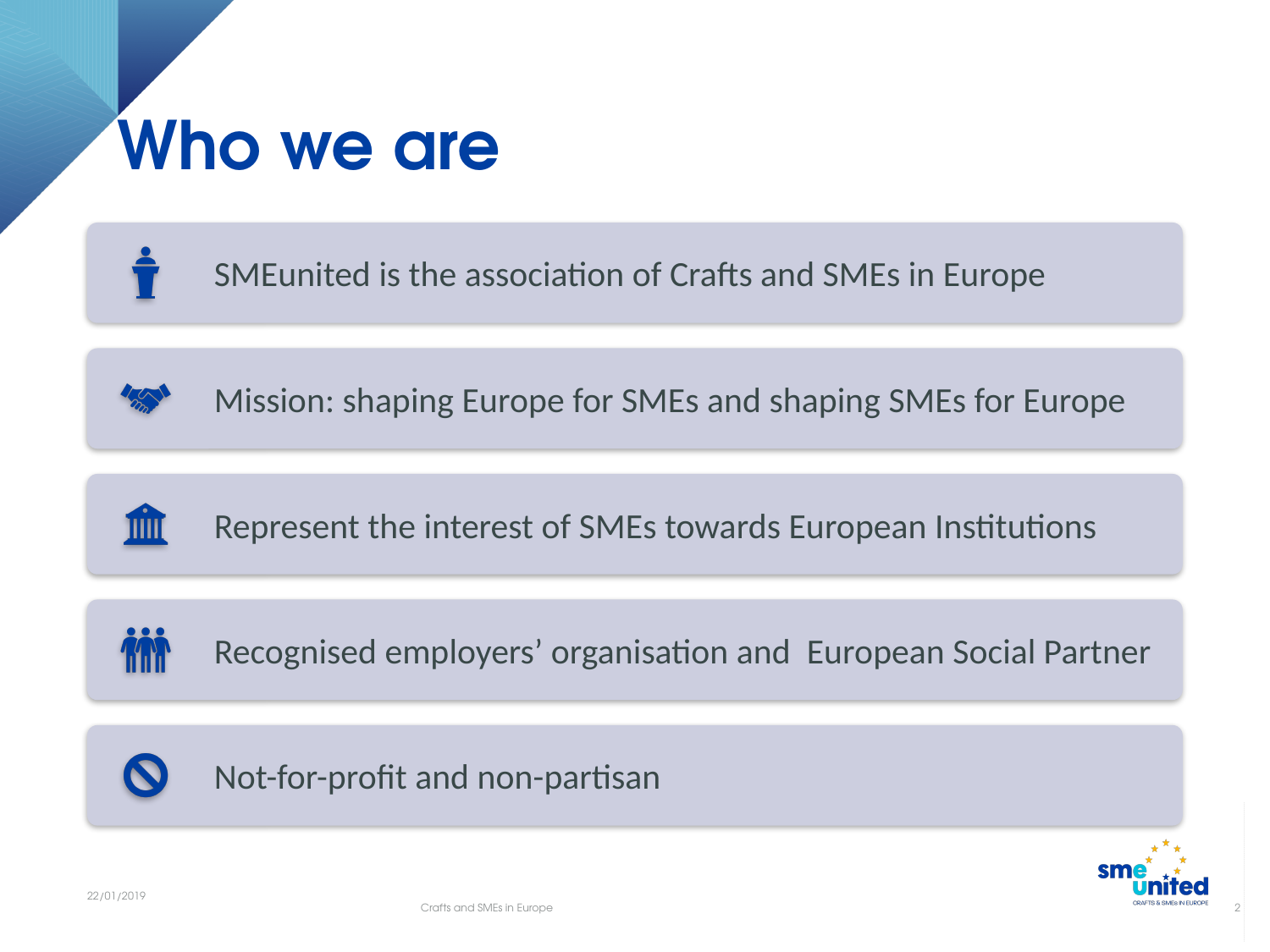

# Who we are
SMEunited is the association of Crafts and SMEs in Europe
Mission: shaping Europe for SMEs and shaping SMEs for Europe
Represent the interest of SMEs towards European Institutions
Recognised employers’ organisation and  European Social Partner
Not-for-profit and non-partisan
22/01/2019

Crafts and SMEs in Europe
2